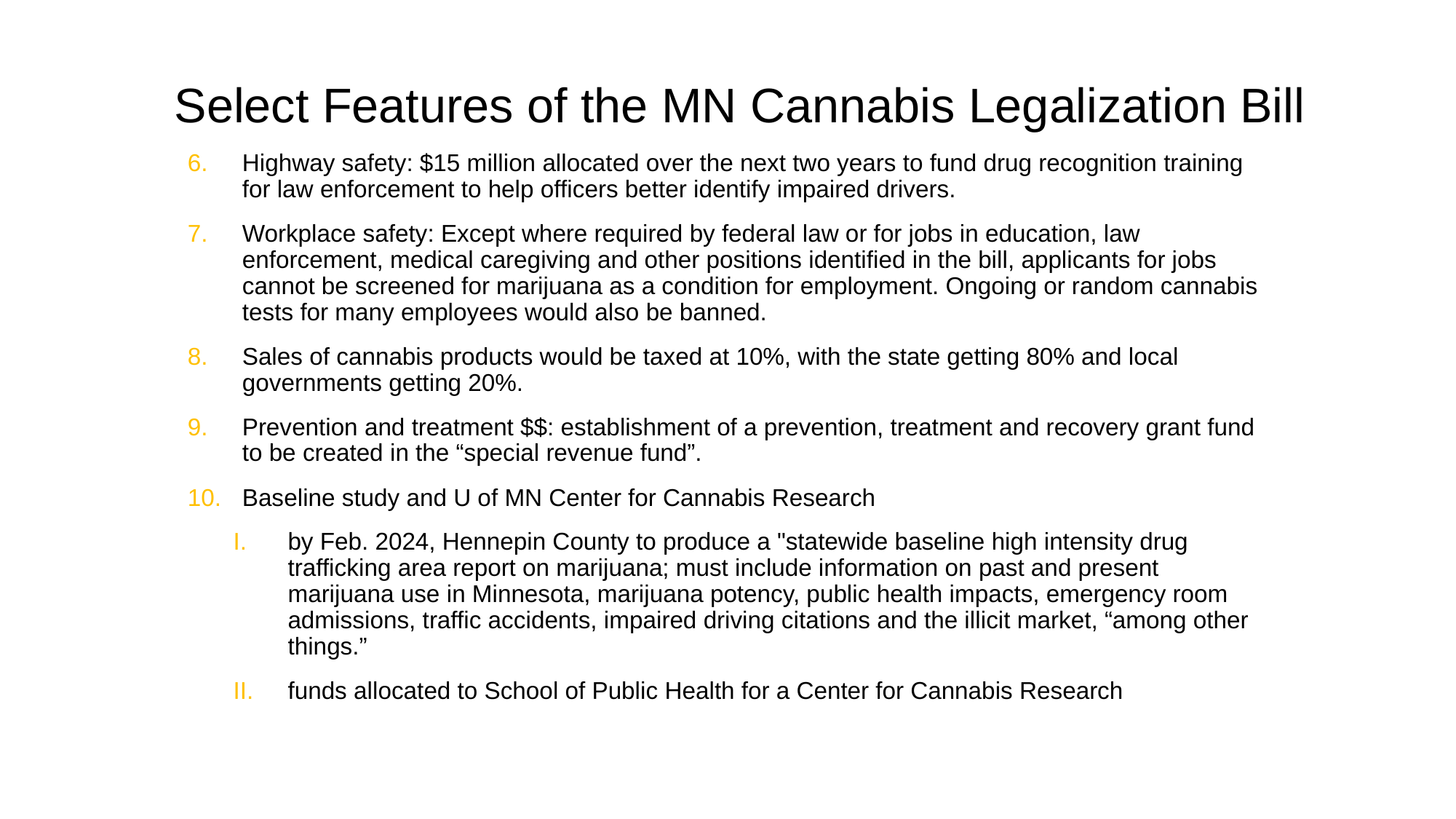

# Select Features of the MN Cannabis Legalization Bill
Highway safety: $15 million allocated over the next two years to fund drug recognition training for law enforcement to help officers better identify impaired drivers.
Workplace safety: Except where required by federal law or for jobs in education, law enforcement, medical caregiving and other positions identified in the bill, applicants for jobs cannot be screened for marijuana as a condition for employment. Ongoing or random cannabis tests for many employees would also be banned.
Sales of cannabis products would be taxed at 10%, with the state getting 80% and local governments getting 20%.
Prevention and treatment $$: establishment of a prevention, treatment and recovery grant fund to be created in the “special revenue fund”.
Baseline study and U of MN Center for Cannabis Research
by Feb. 2024, Hennepin County to produce a "statewide baseline high intensity drug trafficking area report on marijuana; must include information on past and present marijuana use in Minnesota, marijuana potency, public health impacts, emergency room admissions, traffic accidents, impaired driving citations and the illicit market, “among other things.”
funds allocated to School of Public Health for a Center for Cannabis Research